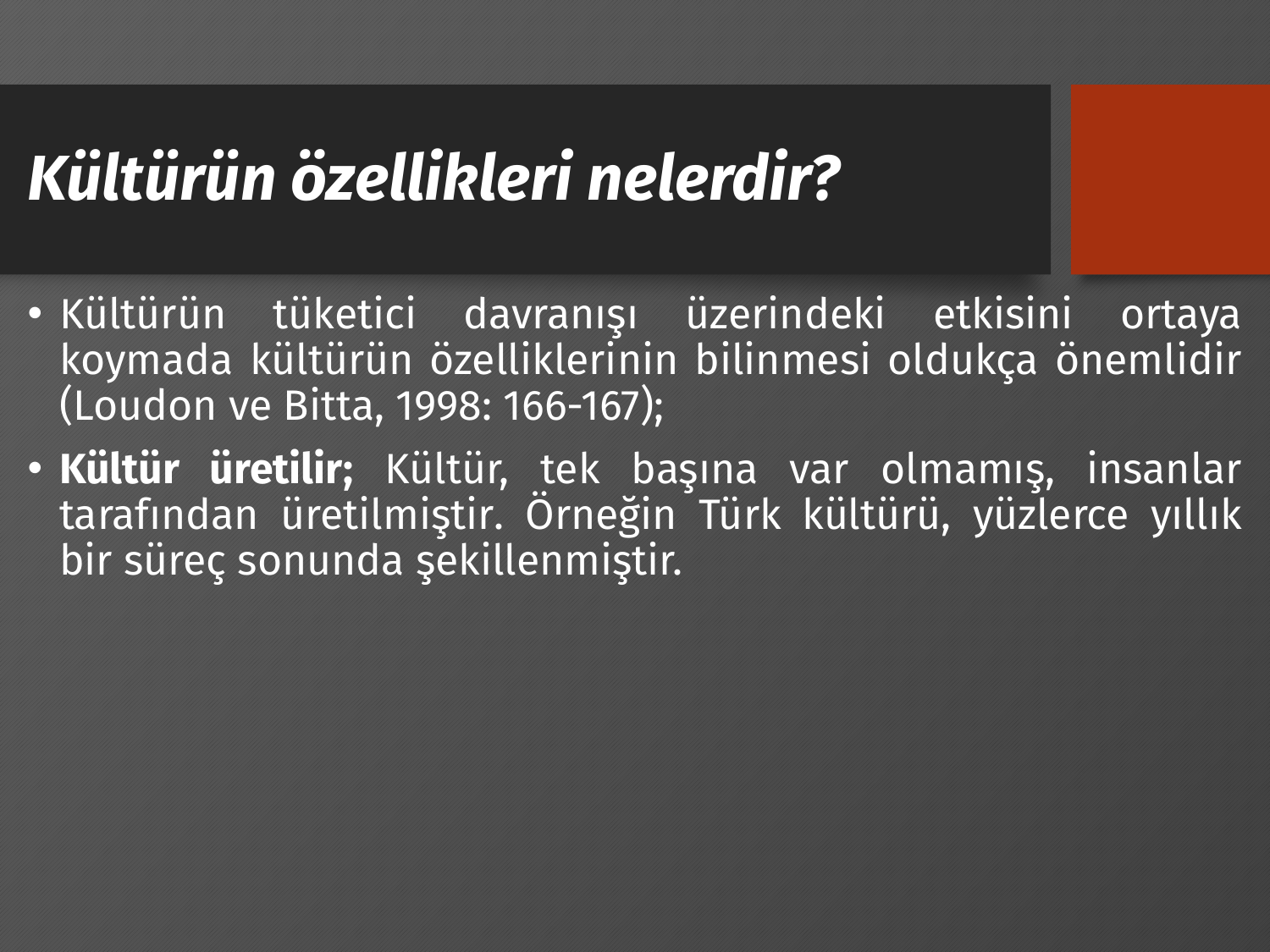

# Kültürün özellikleri nelerdir?
Kültürün tüketici davranışı üzerindeki etkisini ortaya koymada kültürün özelliklerinin bilinmesi oldukça önemlidir (Loudon ve Bitta, 1998: 166-167);
Kültür üretilir; Kültür, tek başına var olmamış, insanlar tarafından üretilmiştir. Örneğin Türk kültürü, yüzlerce yıllık bir süreç sonunda şekillenmiştir.